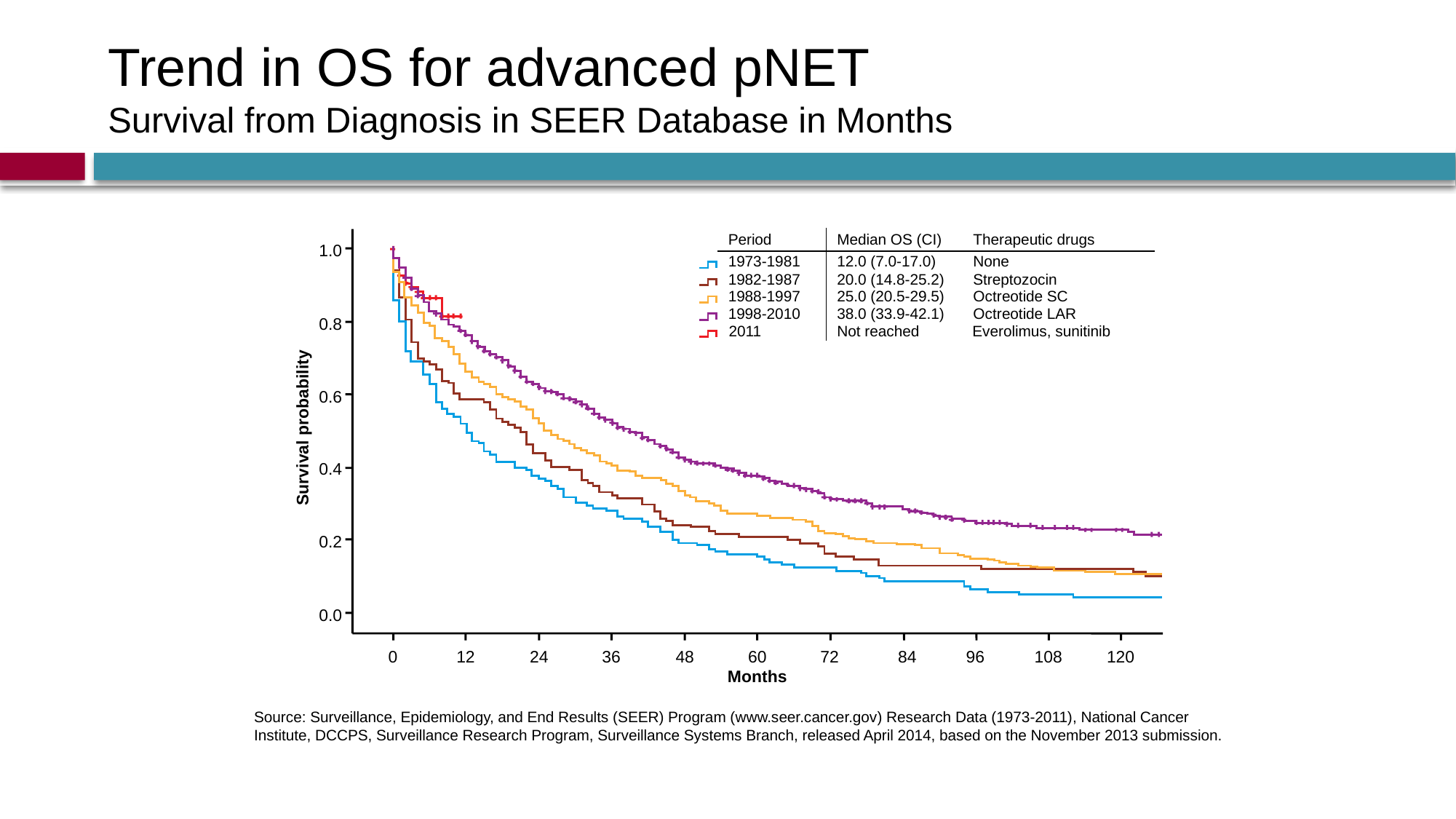

# Trend in OS for advanced pNET Survival from Diagnosis in SEER Database in Months
| Period | Median OS (CI) | Therapeutic drugs |
| --- | --- | --- |
| 1973-1981 | 12.0 (7.0-17.0) | None |

1.0
0.8
0.6
0.4
0.2
0.0
Survival probability

| 1982-1987 | 20.0 (14.8-25.2) | Streptozocin |
| --- | --- | --- |

| 1988-1997 | 25.0 (20.5-29.5) | Octreotide SC |
| --- | --- | --- |

| 1998-2010 | 38.0 (33.9-42.1) | Octreotide LAR |
| --- | --- | --- |

| 2011 | Not reached | Everolimus, sunitinib |
| --- | --- | --- |

0
12
24
36
48
60
72
84
96
108
120
Months
Source: Surveillance, Epidemiology, and End Results (SEER) Program (www.seer.cancer.gov) Research Data (1973-2011), National Cancer Institute, DCCPS, Surveillance Research Program, Surveillance Systems Branch, released April 2014, based on the November 2013 submission.